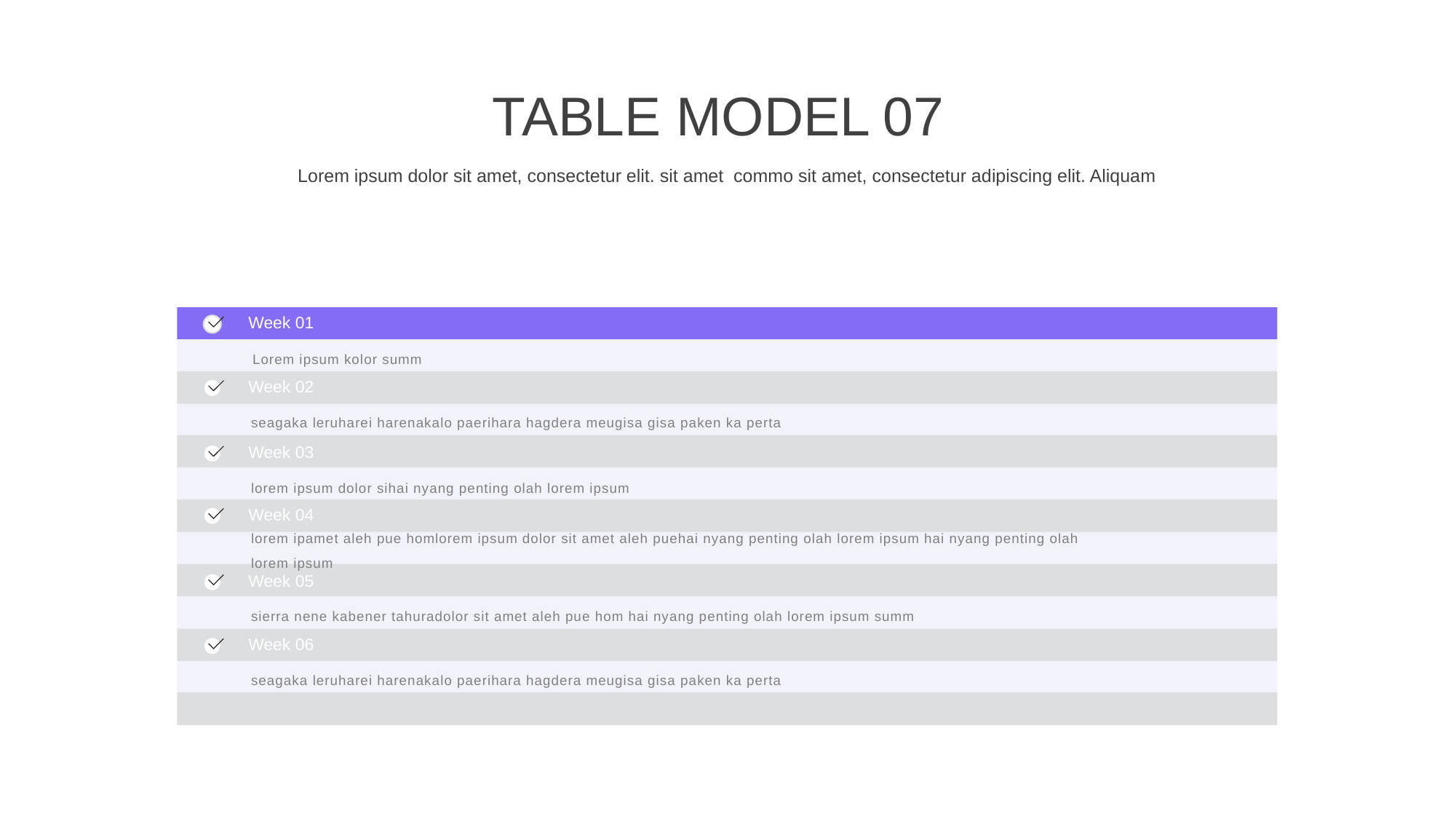

TABLE MODEL 07
Lorem ipsum dolor sit amet, consectetur elit. sit amet  commo sit amet, consectetur adipiscing elit. Aliquam
Week 01

Lorem ipsum kolor summ
Week 02

seagaka leruharei harenakalo paerihara hagdera meugisa gisa paken ka perta
Week 03

lorem ipsum dolor sihai nyang penting olah lorem ipsum
Week 04

lorem ipamet aleh pue homlorem ipsum dolor sit amet aleh puehai nyang penting olah lorem ipsum hai nyang penting olah lorem ipsum
Week 05

sierra nene kabener tahuradolor sit amet aleh pue hom hai nyang penting olah lorem ipsum summ
Week 06

seagaka leruharei harenakalo paerihara hagdera meugisa gisa paken ka perta